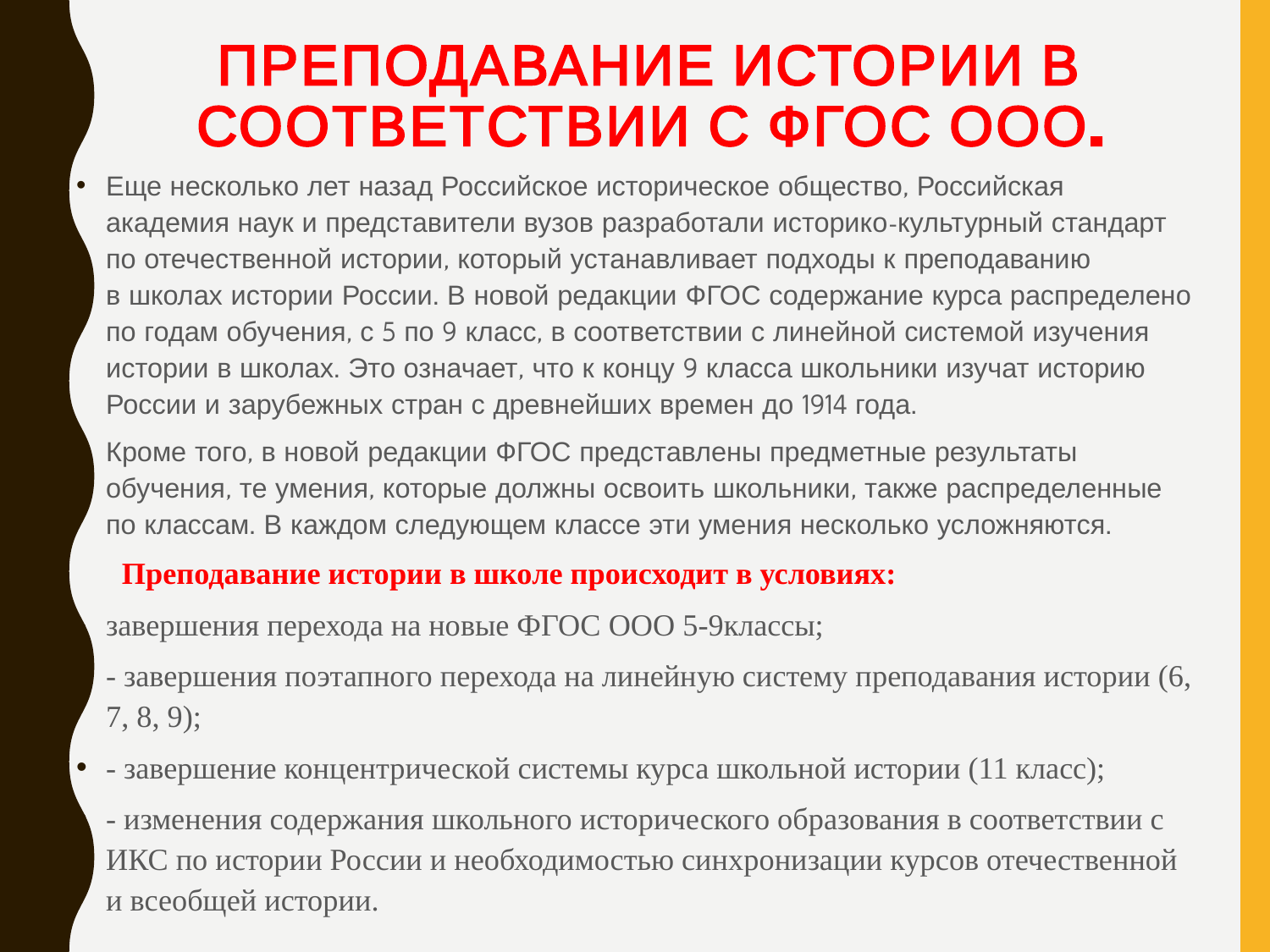

# Преподавание истории в соответствии с ФГОС ООО.
Еще несколько лет назад Российское историческое общество, Российская академия наук и представители вузов разработали историко-культурный стандарт по отечественной истории, который устанавливает подходы к преподаванию в школах истории России. В новой редакции ФГОС содержание курса распределено по годам обучения, с 5 по 9 класс, в соответствии с линейной системой изучения истории в школах. Это означает, что к концу 9 класса школьники изучат историю России и зарубежных стран с древнейших времен до 1914 года.
Кроме того, в новой редакции ФГОС представлены предметные результаты обучения, те умения, которые должны освоить школьники, также распределенные по классам. В каждом следующем классе эти умения несколько усложняются.
      Преподавание истории в школе происходит в условиях:
завершения перехода на новые ФГОС ООО 5-9классы;
- завершения поэтапного перехода на линейную систему преподавания истории (6, 7, 8, 9);
- завершение концентрической системы курса школьной истории (11 класс);
- изменения содержания школьного исторического образования в соответствии с ИКС по истории России и необходимостью синхронизации курсов отечественной и всеобщей истории.